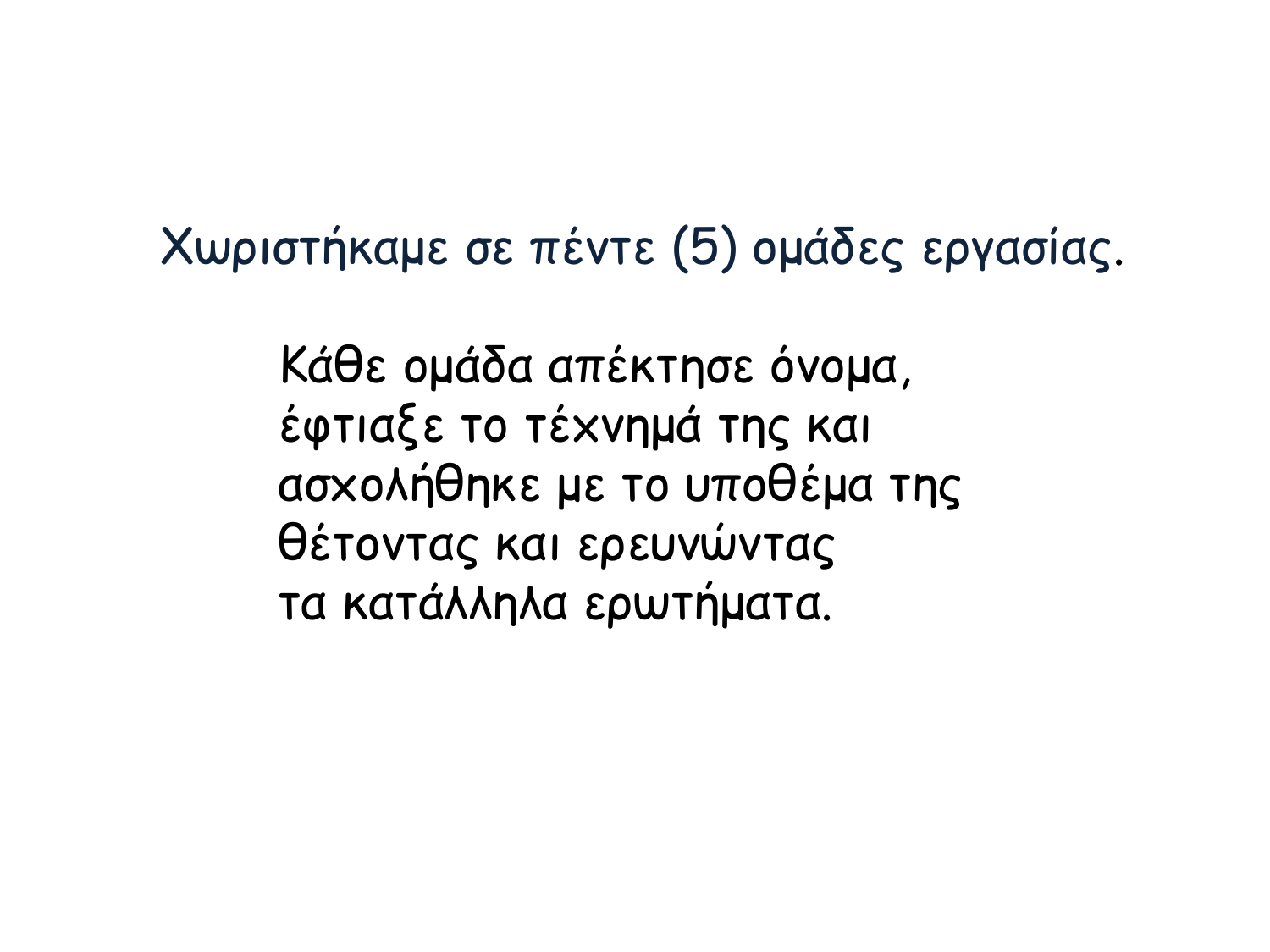

Χωριστήκαμε σε πέντε (5) ομάδες εργασίας.

        Κάθε ομάδα απέκτησε όνομα,
        έφτιαξε το τέχνημά της και
        ασχολήθηκε με το υποθέμα της
        θέτοντας και ερευνώντας
        τα κατάλληλα ερωτήματα.